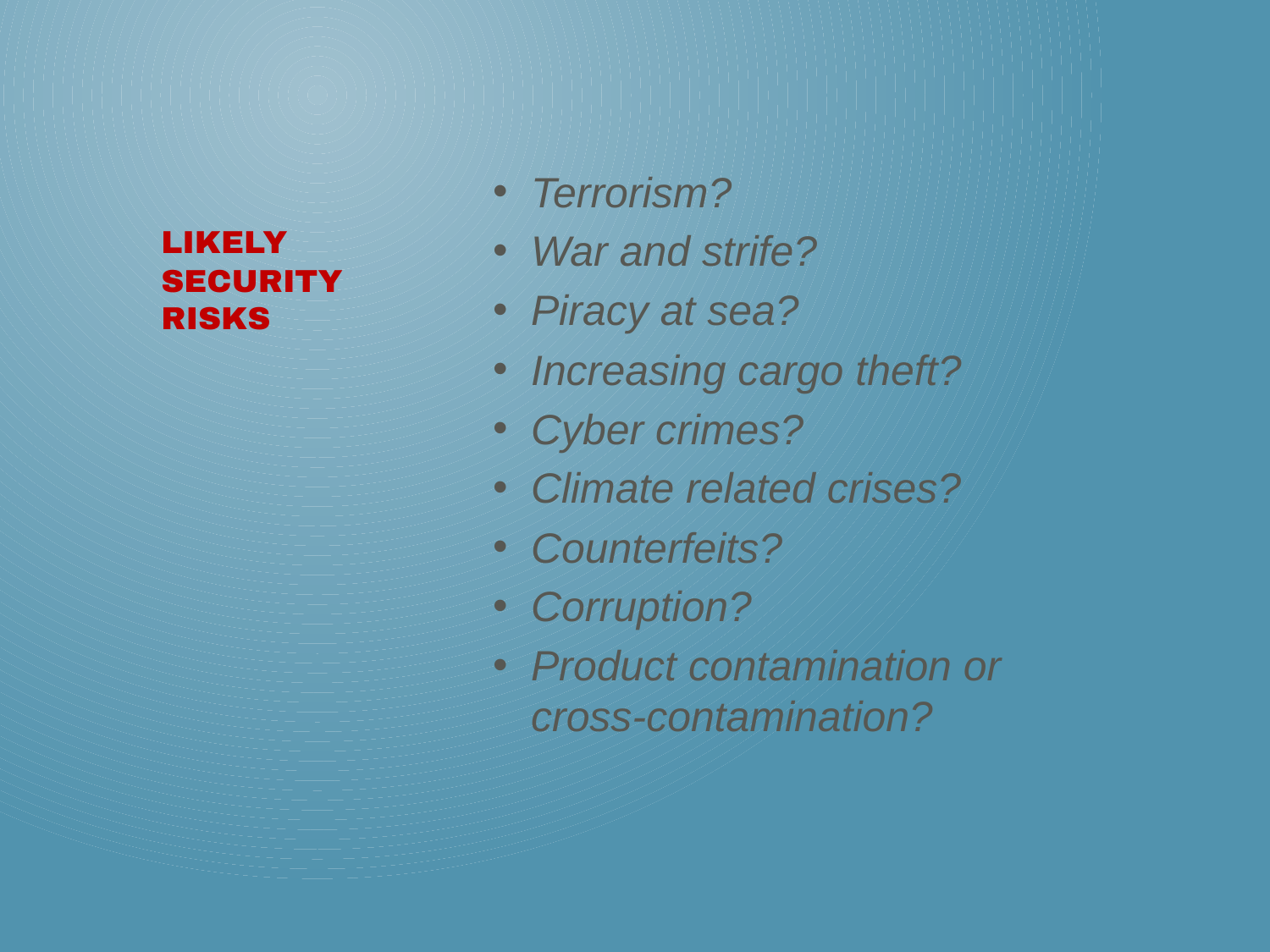

Terrorism?
War and strife?
Piracy at sea?
Increasing cargo theft?
Cyber crimes?
Climate related crises?
Counterfeits?
Corruption?
Product contamination or cross-contamination?

# Likely security risks